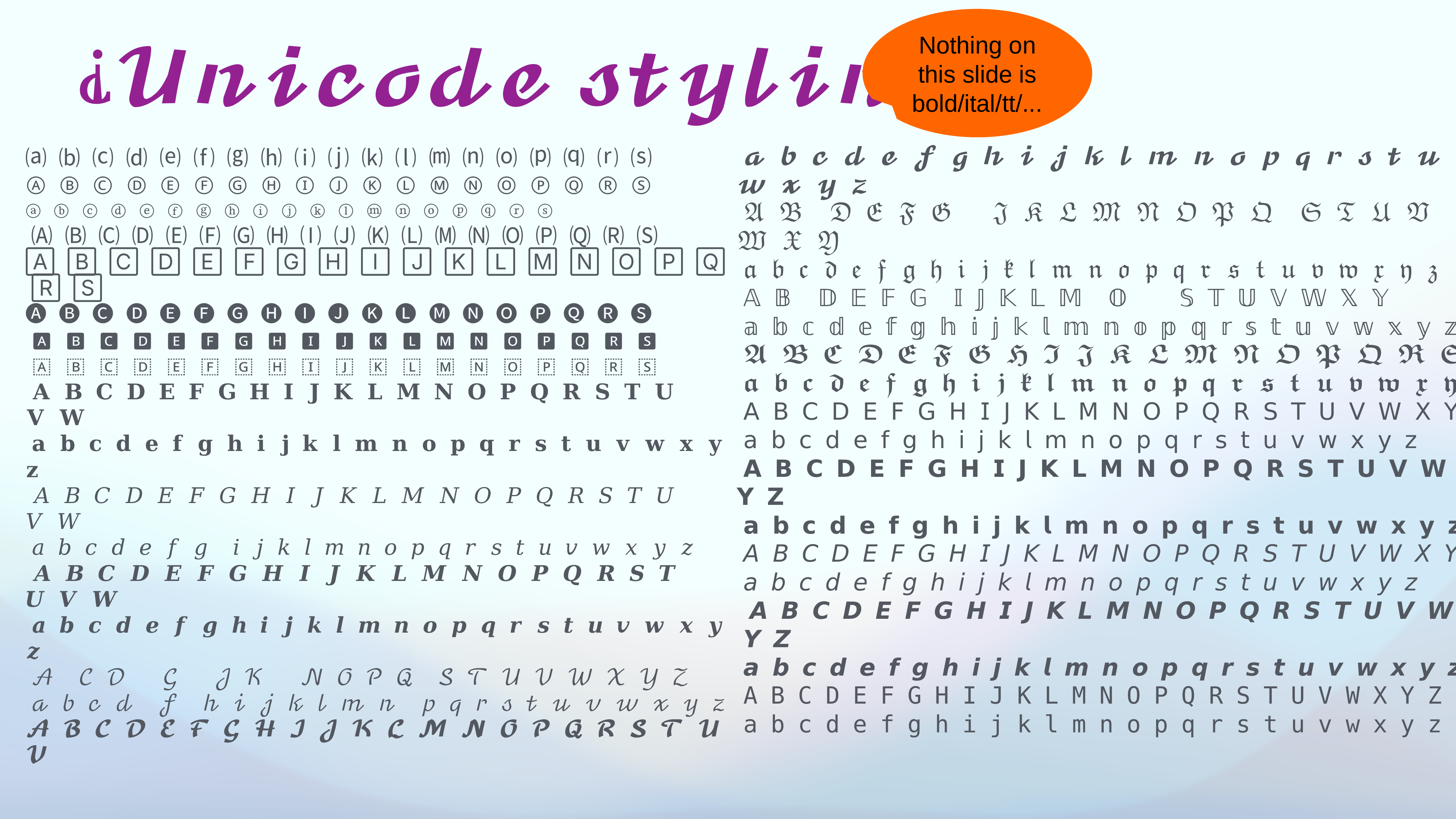

Nothing on this slide is
bold/ital/tt/...
# ⸘𝓤𝓷𝓲𝓬𝓸𝓭𝓮 𝓼𝓽𝔂𝓵𝓲𝓷𝓰‽
 𝓪  𝓫  𝓬  𝓭  𝓮  𝓯  𝓰  𝓱  𝓲  𝓳  𝓴  𝓵  𝓶  𝓷  𝓸  𝓹  𝓺  𝓻  𝓼  𝓽  𝓾  𝓿  𝔀  𝔁  𝔂  𝔃
 𝔄  𝔅    𝔇  𝔈  𝔉  𝔊      𝔍  𝔎  𝔏  𝔐  𝔑  𝔒  𝔓  𝔔    𝔖  𝔗  𝔘  𝔙  𝔚  𝔛  𝔜
 𝔞  𝔟  𝔠  𝔡  𝔢  𝔣  𝔤  𝔥  𝔦  𝔧  𝔨  𝔩  𝔪  𝔫  𝔬  𝔭  𝔮  𝔯  𝔰  𝔱  𝔲  𝔳  𝔴  𝔵  𝔶  𝔷
 𝔸  𝔹    𝔻  𝔼  𝔽  𝔾    𝕀  𝕁  𝕂  𝕃  𝕄    𝕆        𝕊  𝕋  𝕌  𝕍  𝕎  𝕏  𝕐
 𝕒  𝕓  𝕔  𝕕  𝕖  𝕗  𝕘  𝕙  𝕚  𝕛  𝕜  𝕝  𝕞  𝕟  𝕠  𝕡  𝕢  𝕣  𝕤  𝕥  𝕦  𝕧  𝕨  𝕩  𝕪  𝕫
 𝕬  𝕭  𝕮  𝕯  𝕰  𝕱  𝕲  𝕳  𝕴  𝕵  𝕶  𝕷  𝕸  𝕹  𝕺  𝕻  𝕼  𝕽  𝕾
 𝖆  𝖇  𝖈  𝖉  𝖊  𝖋  𝖌  𝖍  𝖎  𝖏  𝖐  𝖑  𝖒  𝖓  𝖔  𝖕  𝖖  𝖗  𝖘  𝖙  𝖚  𝖛  𝖜  𝖝  𝖞  𝖟
 𝖠  𝖡  𝖢  𝖣  𝖤  𝖥  𝖦  𝖧  𝖨  𝖩  𝖪  𝖫  𝖬  𝖭  𝖮  𝖯  𝖰  𝖱  𝖲  𝖳  𝖴  𝖵  𝖶  𝖷  𝖸  𝖹
 𝖺  𝖻  𝖼  𝖽  𝖾  𝖿  𝗀  𝗁  𝗂  𝗃  𝗄  𝗅  𝗆  𝗇  𝗈  𝗉  𝗊  𝗋  𝗌  𝗍  𝗎  𝗏  𝗐  𝗑  𝗒  𝗓
 𝗔  𝗕  𝗖  𝗗  𝗘  𝗙  𝗚  𝗛  𝗜  𝗝  𝗞  𝗟  𝗠  𝗡  𝗢  𝗣  𝗤  𝗥  𝗦  𝗧  𝗨  𝗩  𝗪  𝗫  𝗬  𝗭
 𝗮  𝗯  𝗰  𝗱  𝗲  𝗳  𝗴  𝗵  𝗶  𝗷  𝗸  𝗹  𝗺  𝗻  𝗼  𝗽  𝗾  𝗿  𝘀  𝘁  𝘂  𝘃  𝘄  𝘅  𝘆  𝘇
 𝘈  𝘉  𝘊  𝘋  𝘌  𝘍  𝘎  𝘏  𝘐  𝘑  𝘒  𝘓  𝘔  𝘕  𝘖  𝘗  𝘘  𝘙  𝘚  𝘛  𝘜  𝘝  𝘞  𝘟  𝘠  𝘡
 𝘢  𝘣  𝘤  𝘥  𝘦  𝘧  𝘨  𝘩  𝘪  𝘫  𝘬  𝘭  𝘮  𝘯  𝘰  𝘱  𝘲  𝘳  𝘴  𝘵  𝘶  𝘷  𝘸  𝘹  𝘺  𝘻
  𝘼  𝘽  𝘾  𝘿  𝙀  𝙁  𝙂  𝙃  𝙄  𝙅  𝙆  𝙇  𝙈  𝙉  𝙊  𝙋  𝙌  𝙍  𝙎  𝙏  𝙐  𝙑  𝙒  𝙓  𝙔  𝙕
 𝙖  𝙗  𝙘  𝙙  𝙚  𝙛  𝙜  𝙝  𝙞  𝙟  𝙠  𝙡  𝙢  𝙣  𝙤  𝙥  𝙦  𝙧  𝙨  𝙩  𝙪  𝙫  𝙬  𝙭  𝙮  𝙯
 𝙰  𝙱  𝙲  𝙳  𝙴  𝙵  𝙶  𝙷  𝙸  𝙹  𝙺  𝙻  𝙼  𝙽  𝙾  𝙿  𝚀  𝚁  𝚂  𝚃  𝚄  𝚅  𝚆  𝚇  𝚈  𝚉
 𝚊  𝚋  𝚌  𝚍  𝚎  𝚏  𝚐  𝚑  𝚒  𝚓  𝚔  𝚕  𝚖  𝚗  𝚘  𝚙  𝚚  𝚛  𝚜  𝚝  𝚞  𝚟  𝚠  𝚡  𝚢  𝚣
⒜  ⒝  ⒞  ⒟  ⒠  ⒡  ⒢  ⒣  ⒤  ⒥  ⒦  ⒧  ⒨  ⒩  ⒪  ⒫  ⒬  ⒭  ⒮
Ⓐ  Ⓑ  Ⓒ  Ⓓ  Ⓔ  Ⓕ  Ⓖ  Ⓗ  Ⓘ  Ⓙ  Ⓚ  Ⓛ  Ⓜ  Ⓝ  Ⓞ  Ⓟ  Ⓠ  Ⓡ  Ⓢ
ⓐ  ⓑ  ⓒ  ⓓ  ⓔ  ⓕ  ⓖ  ⓗ  ⓘ  ⓙ  ⓚ  ⓛ  ⓜ  ⓝ  ⓞ  ⓟ  ⓠ  ⓡ  ⓢ
 🄐  🄑  🄒  🄓  🄔  🄕  🄖  🄗  🄘  🄙  🄚  🄛  🄜  🄝  🄞  🄟  🄠  🄡  🄢
🄰  🄱  🄲  🄳  🄴  🄵  🄶  🄷  🄸  🄹  🄺  🄻  🄼  🄽  🄾  🄿  🅀  🅁  🅂
🅐  🅑  🅒  🅓  🅔  🅕  🅖  🅗  🅘  🅙  🅚  🅛  🅜  🅝  🅞  🅟  🅠  🅡  🅢
 🅰  🅱  🅲  🅳  🅴  🅵  🅶  🅷  🅸  🅹  🅺  🅻  🅼  🅽  🅾  🅿  🆀  🆁  🆂
 🇦  🇧  🇨  🇩  🇪  🇫  🇬  🇭  🇮  🇯  🇰  🇱  🇲  🇳  🇴  🇵  🇶  🇷  🇸
 𝐀  𝐁  𝐂  𝐃  𝐄  𝐅  𝐆  𝐇  𝐈  𝐉  𝐊  𝐋  𝐌  𝐍  𝐎  𝐏  𝐐  𝐑  𝐒  𝐓  𝐔  𝐕  𝐖
 𝐚  𝐛  𝐜  𝐝  𝐞  𝐟  𝐠  𝐡  𝐢  𝐣  𝐤  𝐥  𝐦  𝐧  𝐨  𝐩  𝐪  𝐫  𝐬  𝐭  𝐮  𝐯  𝐰  𝐱  𝐲  𝐳
 𝐴  𝐵  𝐶  𝐷  𝐸  𝐹  𝐺  𝐻  𝐼  𝐽  𝐾  𝐿  𝑀  𝑁  𝑂  𝑃  𝑄  𝑅  𝑆  𝑇  𝑈  𝑉  𝑊
 𝑎  𝑏  𝑐  𝑑  𝑒  𝑓  𝑔    𝑖  𝑗  𝑘  𝑙  𝑚  𝑛  𝑜  𝑝  𝑞  𝑟  𝑠  𝑡  𝑢  𝑣  𝑤  𝑥  𝑦  𝑧
 𝑨  𝑩  𝑪  𝑫  𝑬  𝑭  𝑮  𝑯  𝑰  𝑱  𝑲  𝑳  𝑴  𝑵  𝑶  𝑷  𝑸  𝑹  𝑺  𝑻  𝑼  𝑽  𝑾
 𝒂  𝒃  𝒄  𝒅  𝒆  𝒇  𝒈  𝒉  𝒊  𝒋  𝒌  𝒍  𝒎  𝒏  𝒐  𝒑  𝒒  𝒓  𝒔  𝒕  𝒖  𝒗  𝒘  𝒙  𝒚  𝒛
 𝒜    𝒞  𝒟      𝒢      𝒥  𝒦      𝒩  𝒪  𝒫  𝒬    𝒮  𝒯  𝒰  𝒱  𝒲  𝒳  𝒴  𝒵
 𝒶  𝒷  𝒸  𝒹    𝒻    𝒽  𝒾  𝒿  𝓀  𝓁  𝓂  𝓃    𝓅  𝓆  𝓇  𝓈  𝓉  𝓊  𝓋  𝓌  𝓍  𝓎  𝓏
𝓐  𝓑  𝓒  𝓓  𝓔  𝓕  𝓖  𝓗  𝓘  𝓙  𝓚  𝓛  𝓜  𝓝  𝓞  𝓟  𝓠  𝓡  𝓢  𝓣  𝓤  𝓥
12